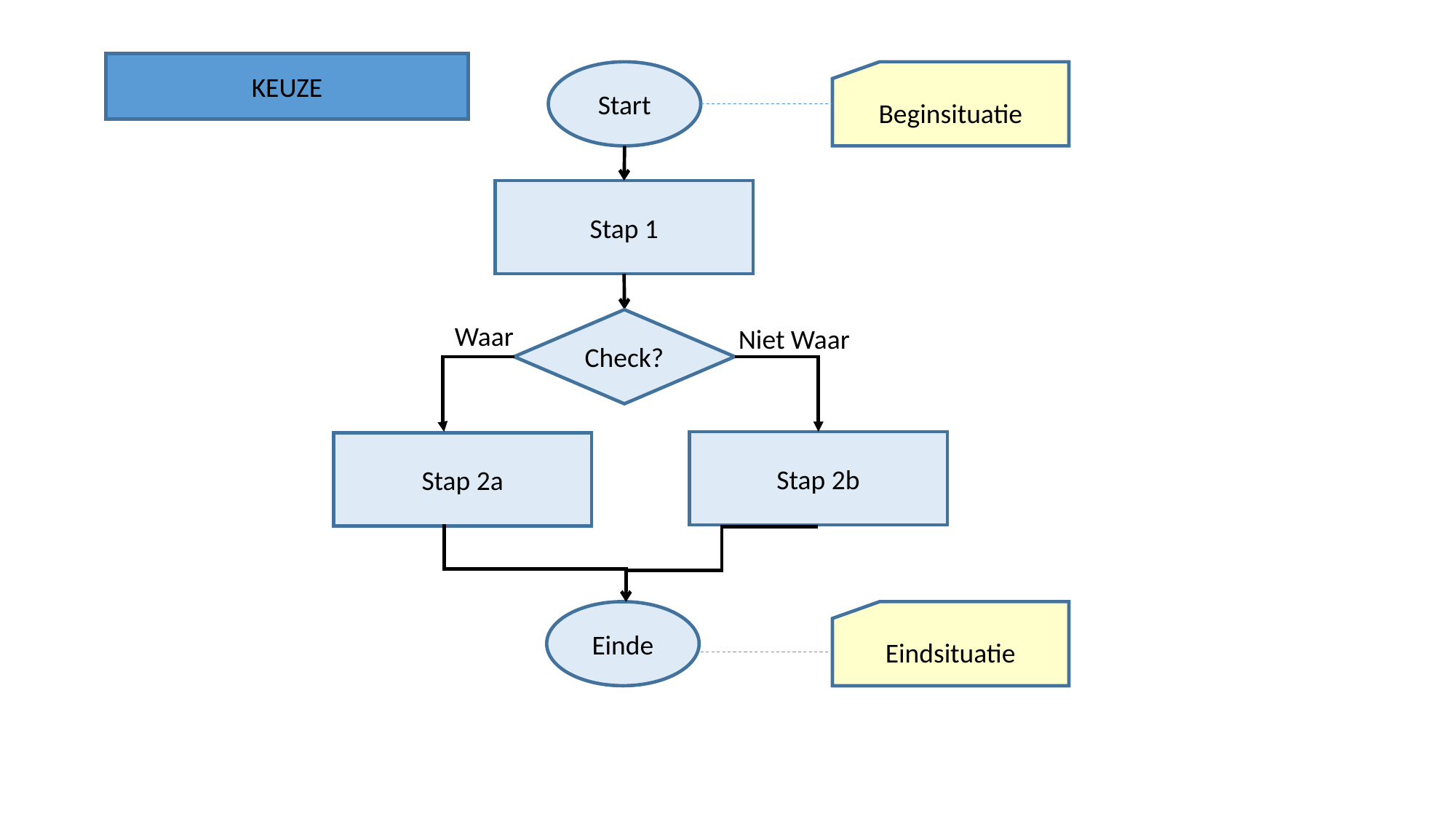

KEUZE
Beginsituatie
Start
Stap 1
Check?
Waar
Niet Waar
Stap 2b
Stap 2a

Einde
Eindsituatie